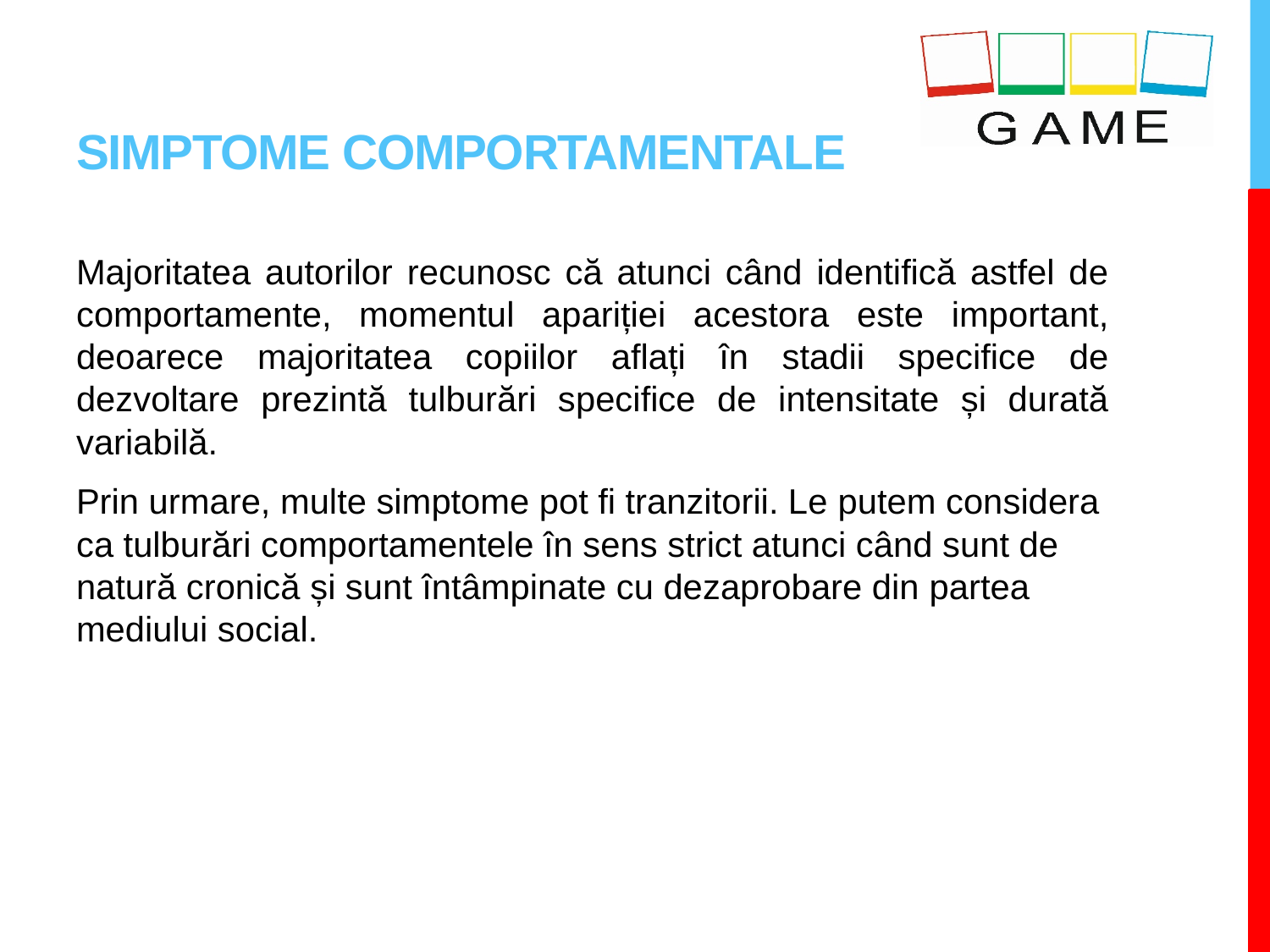

# Simptome Comportamentale
Majoritatea autorilor recunosc că atunci când identifică astfel de comportamente, momentul apariției acestora este important, deoarece majoritatea copiilor aflați în stadii specifice de dezvoltare prezintă tulburări specifice de intensitate și durată variabilă.
Prin urmare, multe simptome pot fi tranzitorii. Le putem considera ca tulburări comportamentele în sens strict atunci când sunt de natură cronică și sunt întâmpinate cu dezaprobare din partea mediului social.